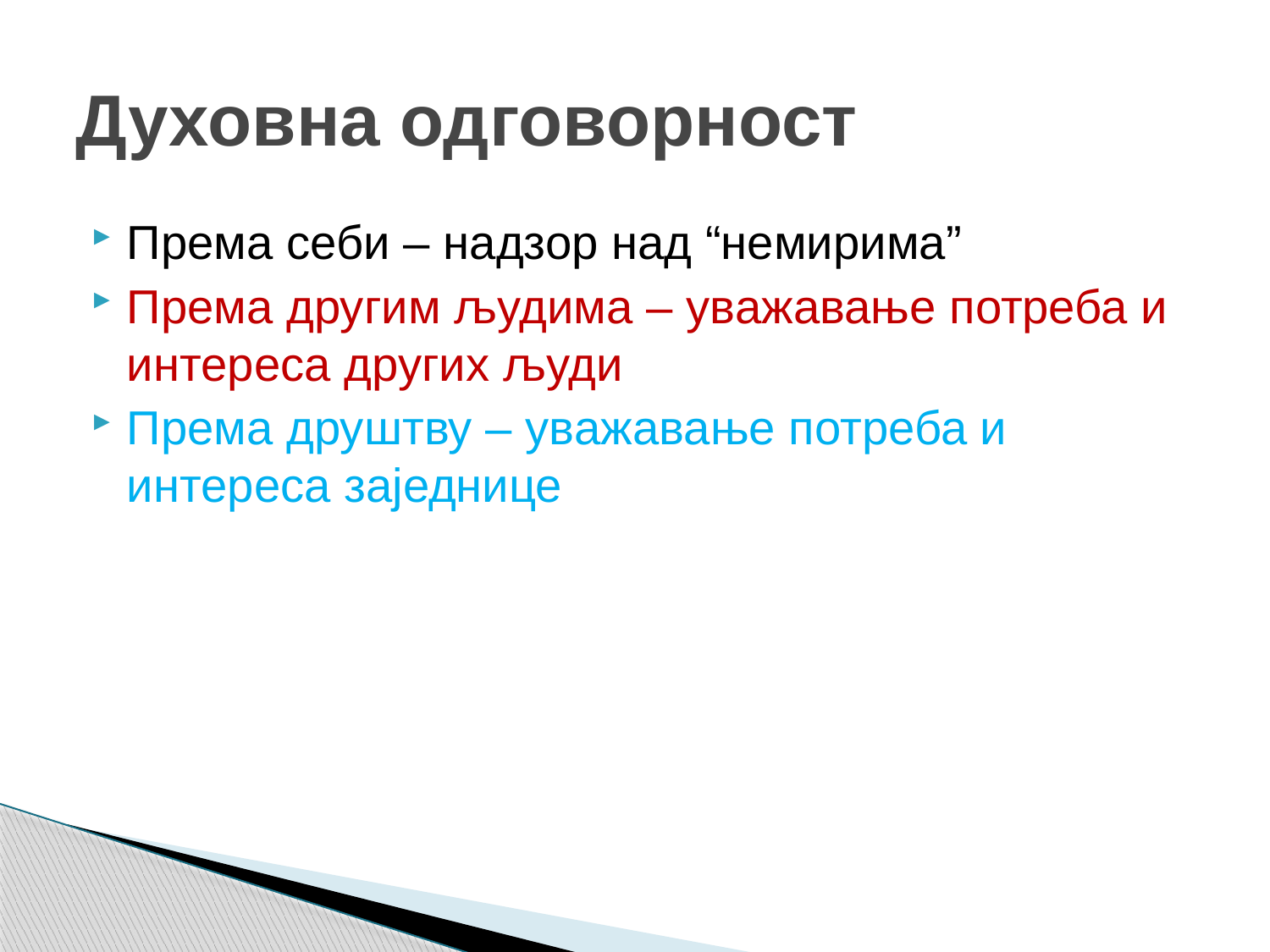

# Духовна одговорност
Према себи – надзор над “немирима”
Према другим људима – уважавање потреба и интереса других људи
Према друштву – уважавање потреба и интереса заједнице